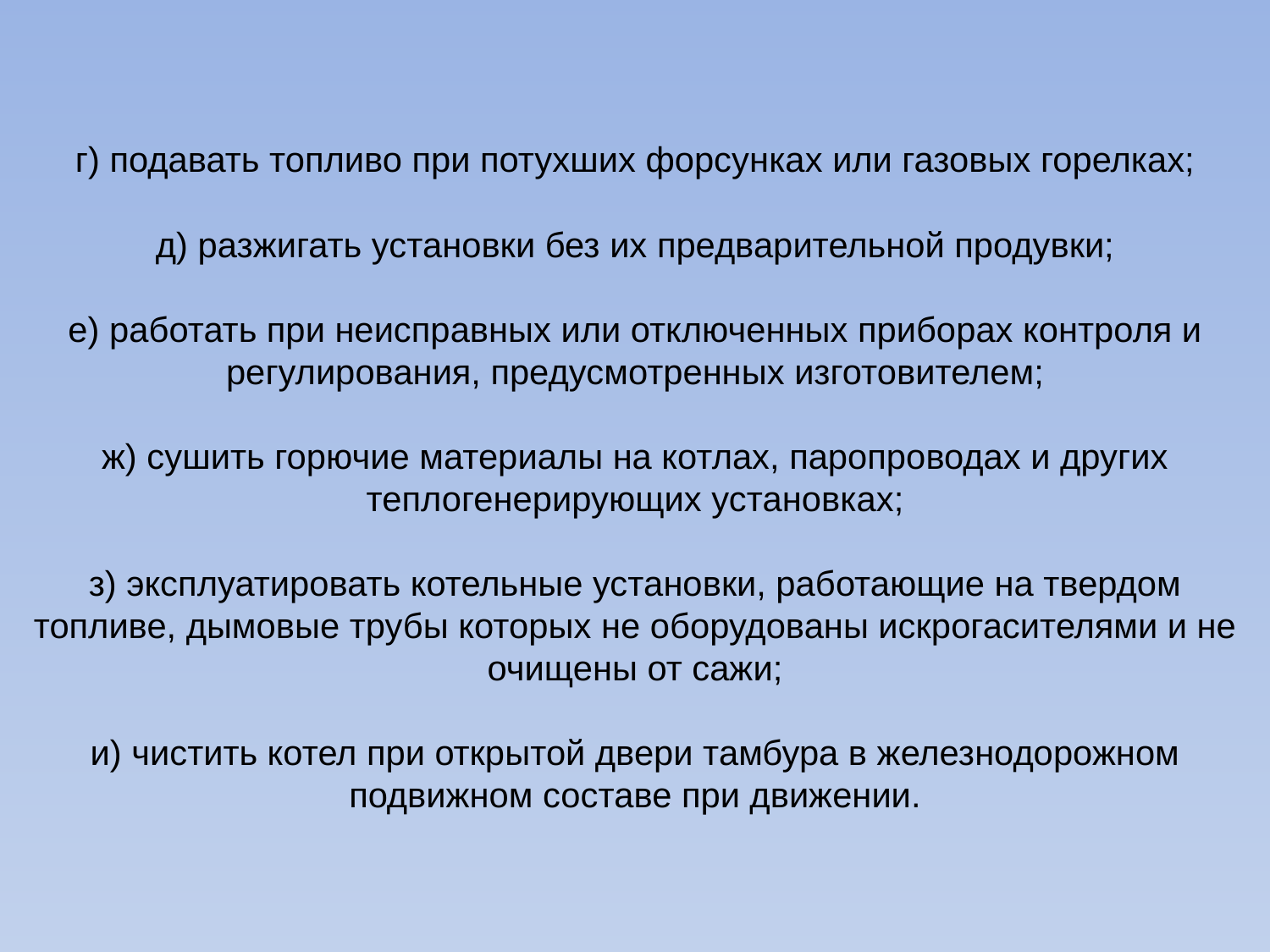

# г) подавать топливо при потухших форсунках или газовых горелках; д) разжигать установки без их предварительной продувки; е) работать при неисправных или отключенных приборах контроля и регулирования, предусмотренных изготовителем; ж) сушить горючие материалы на котлах, паропроводах и других теплогенерирующих установках; з) эксплуатировать котельные установки, работающие на твердом топливе, дымовые трубы которых не оборудованы искрогасителями и не очищены от сажи; и) чистить котел при открытой двери тамбура в железнодорожном подвижном составе при движении.